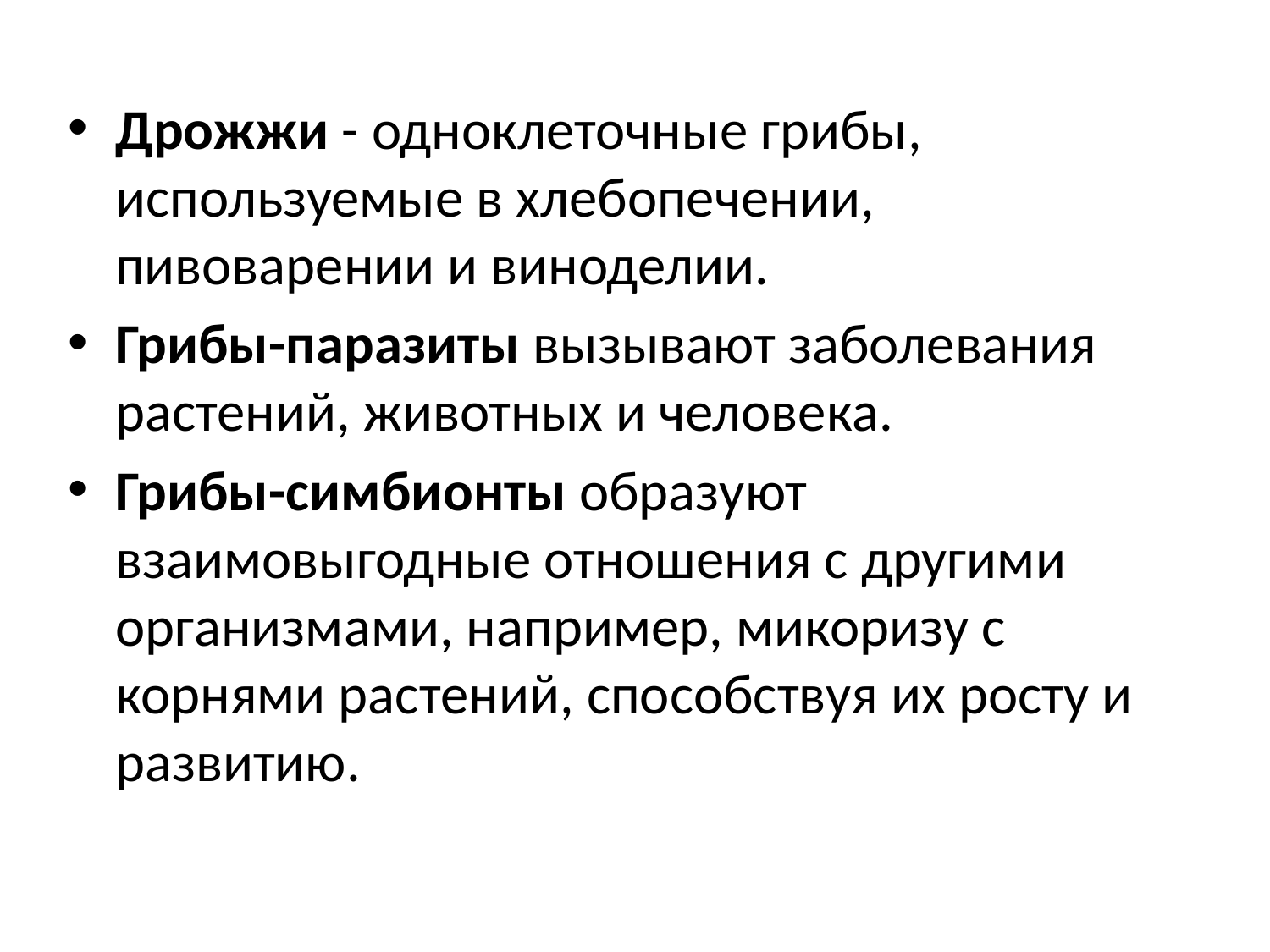

Дрожжи - одноклеточные грибы, используемые в хлебопечении, пивоварении и виноделии.
Грибы-паразиты вызывают заболевания растений, животных и человека.
Грибы-симбионты образуют взаимовыгодные отношения с другими организмами, например, микоризу с корнями растений, способствуя их росту и развитию.